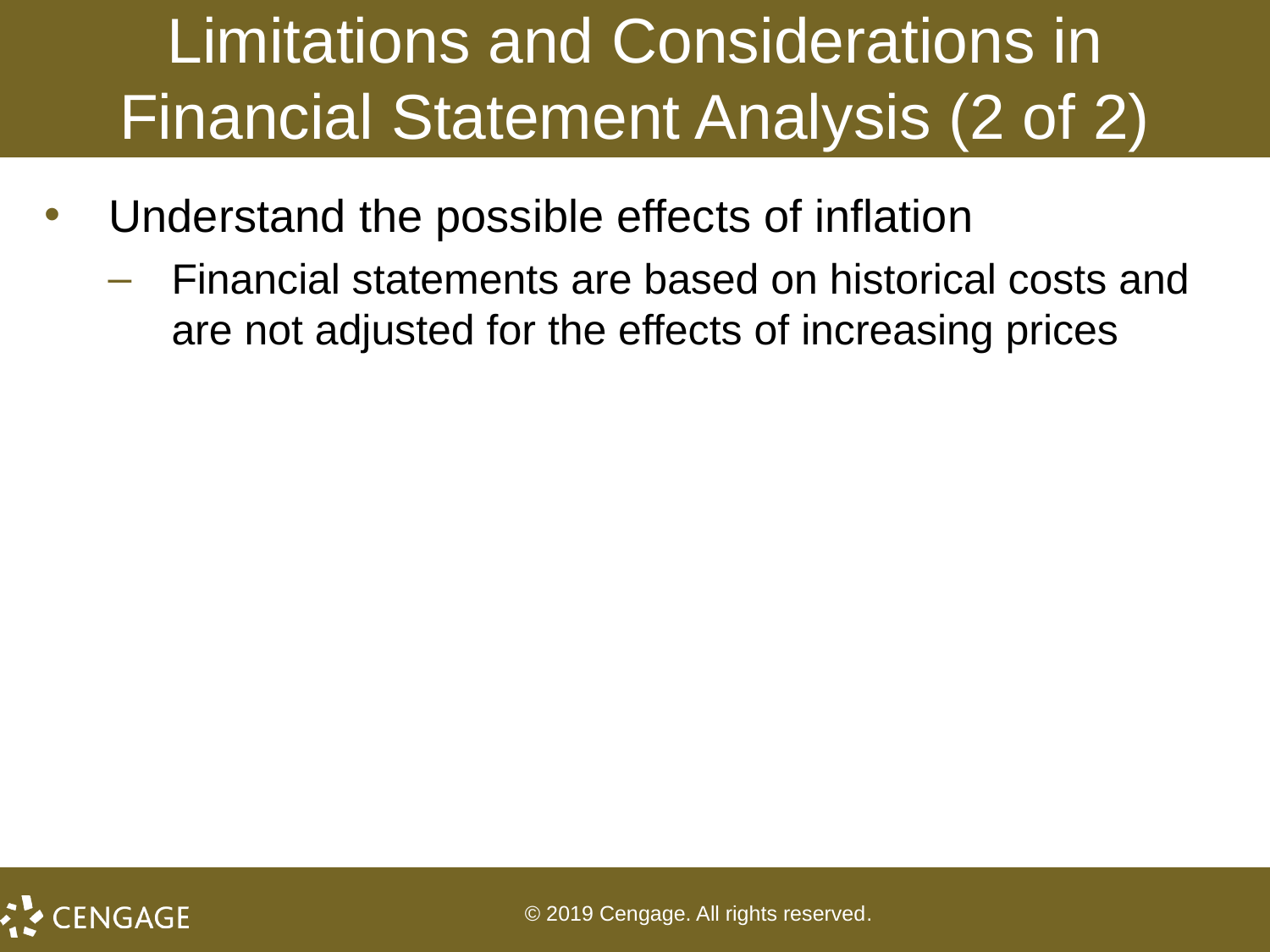

# Limitations and Considerations in Financial Statement Analysis (2 of 2)
Understand the possible effects of inflation
Financial statements are based on historical costs and are not adjusted for the effects of increasing prices